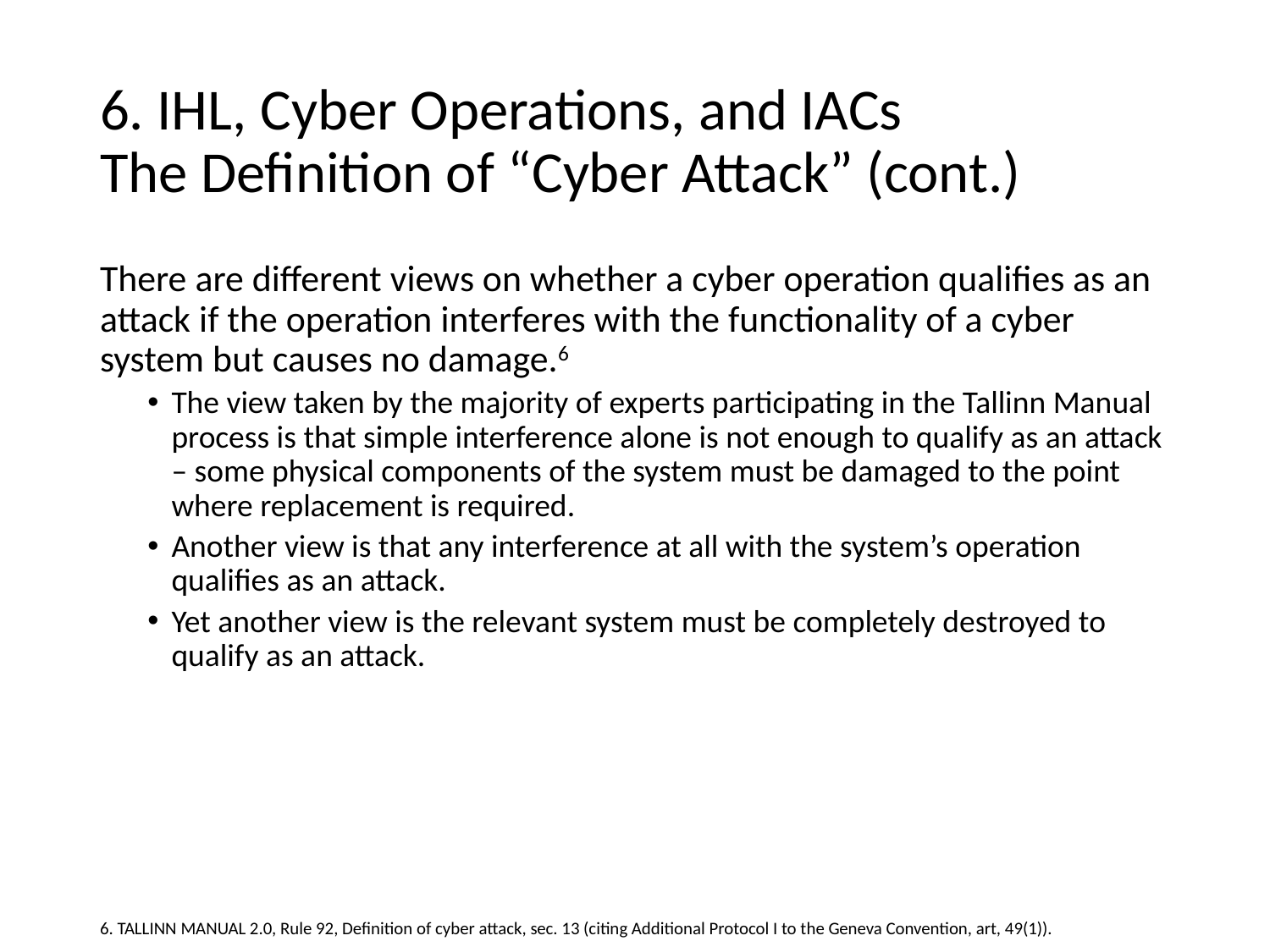

# 6. IHL, Cyber Operations, and IACs The Definition of “Cyber Attack” (cont.)
There are different views on whether a cyber operation qualifies as an attack if the operation interferes with the functionality of a cyber system but causes no damage.6
The view taken by the majority of experts participating in the Tallinn Manual process is that simple interference alone is not enough to qualify as an attack – some physical components of the system must be damaged to the point where replacement is required.
Another view is that any interference at all with the system’s operation qualifies as an attack.
Yet another view is the relevant system must be completely destroyed to qualify as an attack.

6. TALLINN MANUAL 2.0, Rule 92, Definition of cyber attack, sec. 13 (citing Additional Protocol I to the Geneva Convention, art, 49(1)).